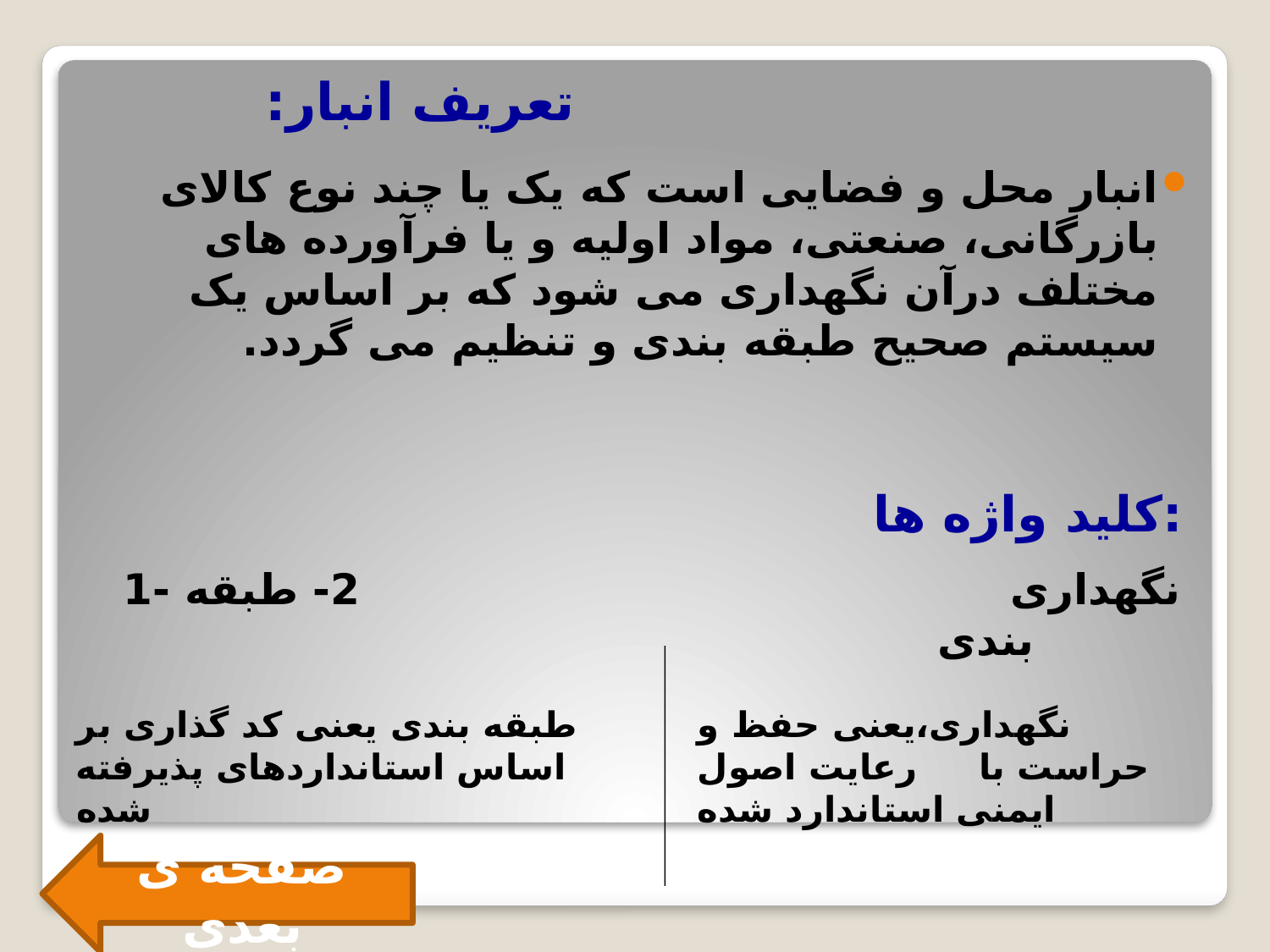

# تعریف انبار:
انبار محل و فضایی است که یک یا چند نوع کالای بازرگانی، صنعتی، مواد اولیه و یا فرآورده های مختلف درآن نگهداری می شود که بر اساس یک سیستم صحیح طبقه بندی و تنظیم می گردد.
کلید واژه ها:
1- نگهداری                                            2- طبقه بندی

طبقه بندی یعنی کد گذاری بر اساس استانداردهای پذیرفته شده
نگهداری،یعنی حفظ و حراست با     رعایت اصول ایمنی استاندارد شده
صفحه ی بعدی